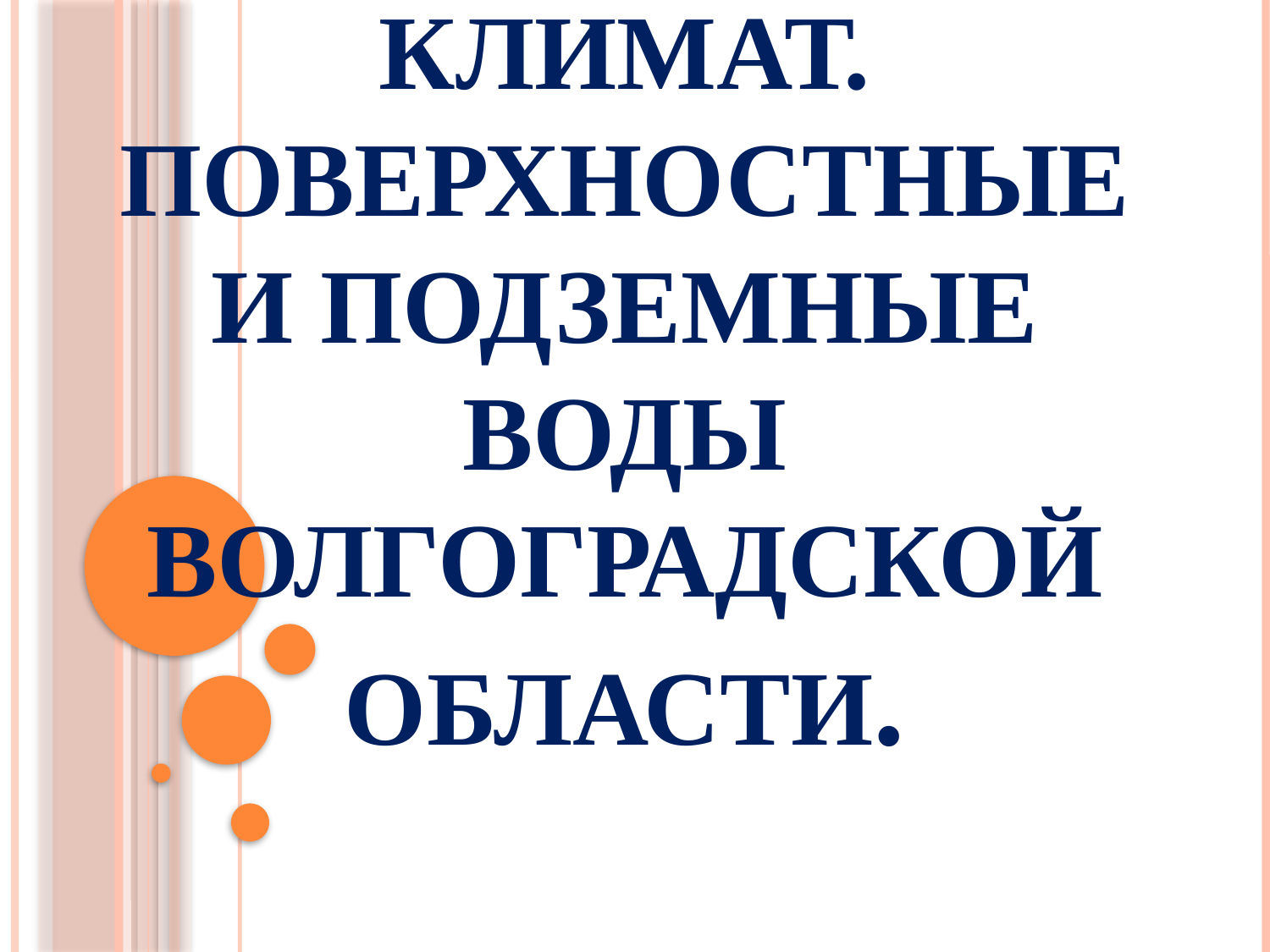

# Климат. Поверхностные и подземные воды Волгоградской области.